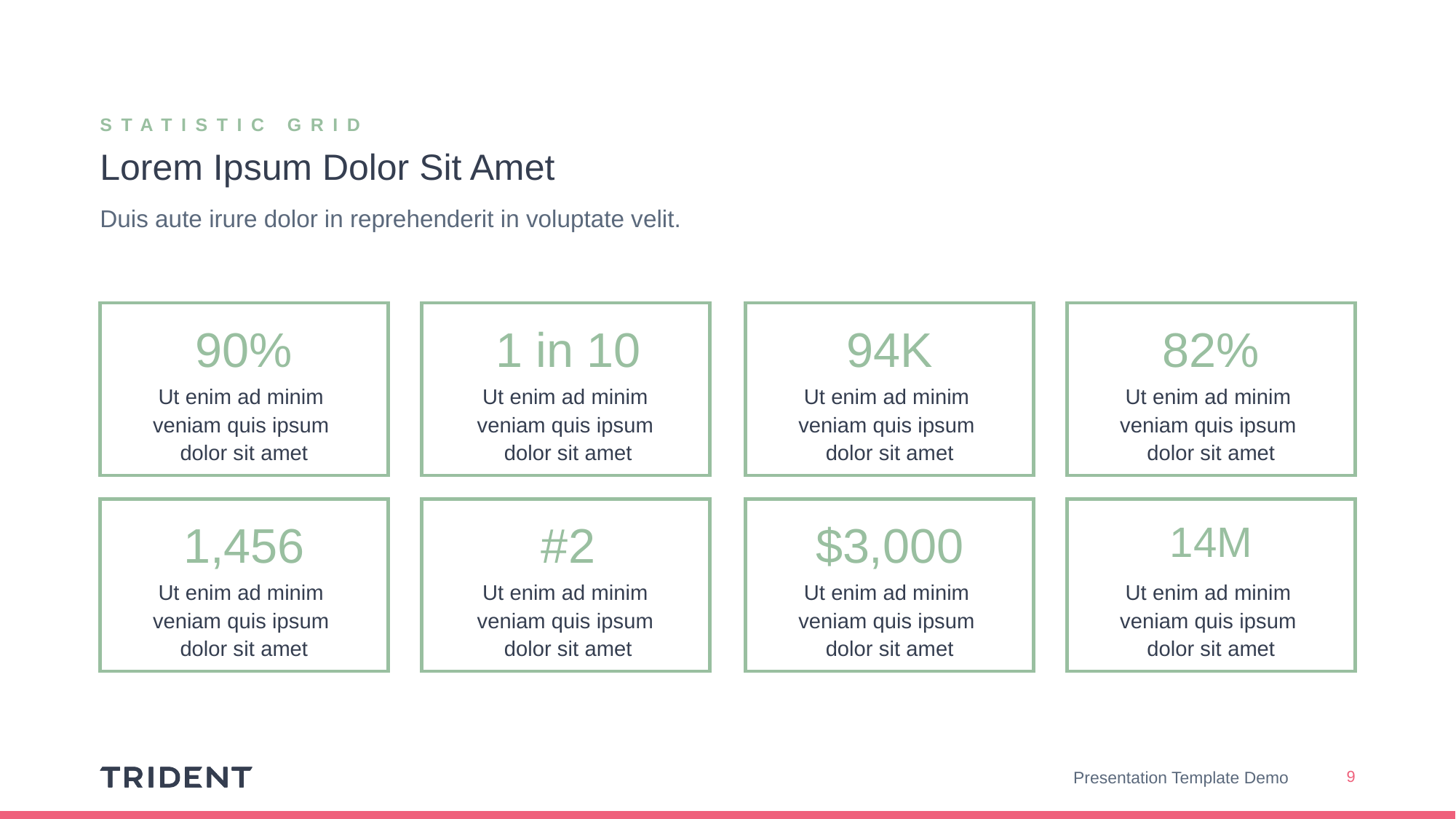

STATISTIC GRID
# Lorem Ipsum Dolor Sit Amet
Duis aute irure dolor in reprehenderit in voluptate velit.
82%
94K
1 in 10
90%
Ut enim ad minim
veniam quis ipsum
dolor sit amet
Ut enim ad minim
veniam quis ipsum
dolor sit amet

Ut enim ad minim
veniam quis ipsum
dolor sit amet

Ut enim ad minim
veniam quis ipsum
dolor sit amet
1,456
#2
$3,000
14M
Ut enim ad minim
veniam quis ipsum
dolor sit amet
Ut enim ad minim
veniam quis ipsum
dolor sit amet
Ut enim ad minim
veniam quis ipsum
dolor sit amet
Ut enim ad minim
veniam quis ipsum
dolor sit amet
9
Presentation Template Demo